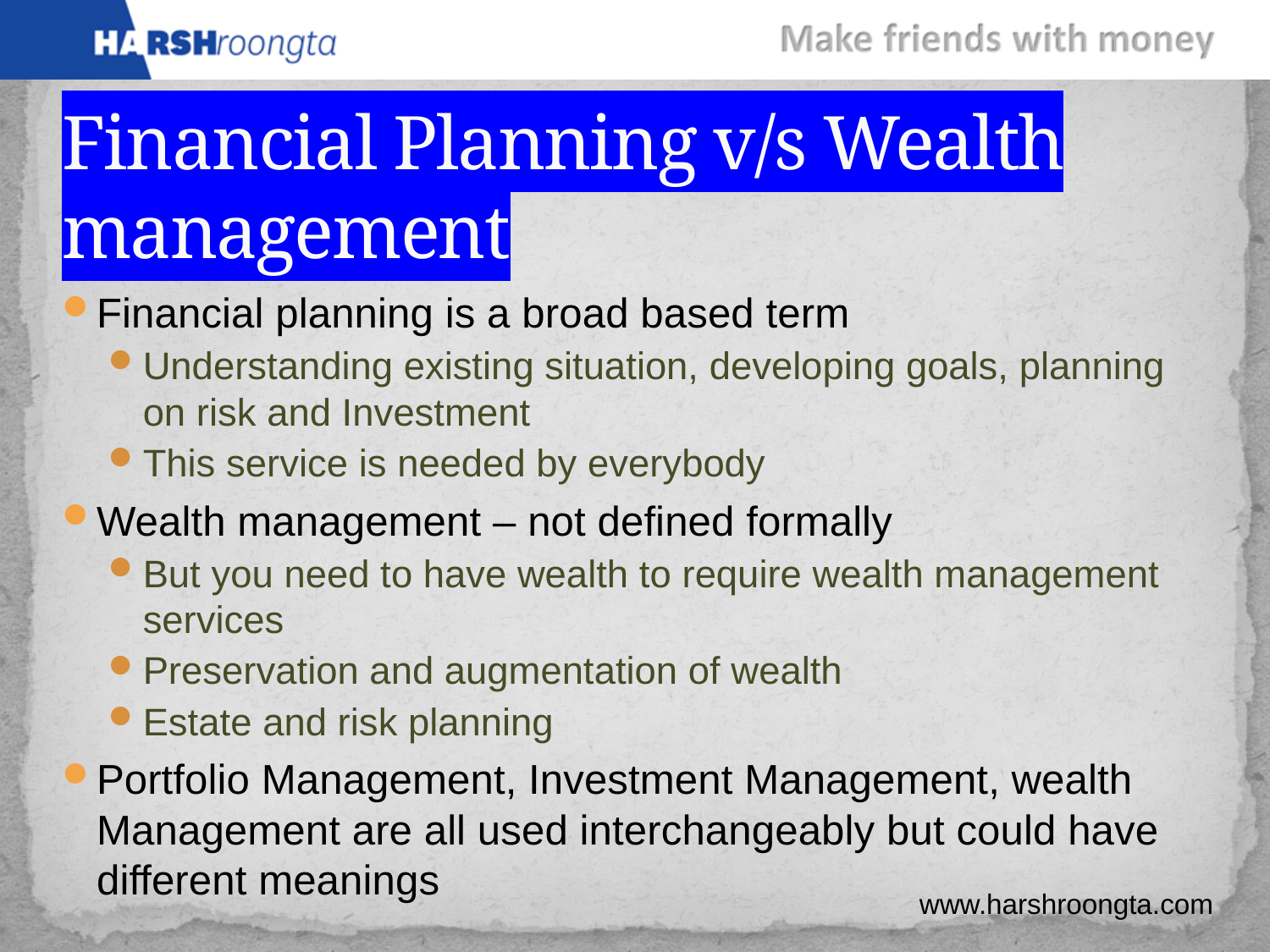

# Financial Planning v/s Wealth management
Financial planning is a broad based term
Understanding existing situation, developing goals, planning on risk and Investment
This service is needed by everybody
Wealth management – not defined formally
But you need to have wealth to require wealth management services
Preservation and augmentation of wealth
Estate and risk planning
Portfolio Management, Investment Management, wealth Management are all used interchangeably but could have different meanings